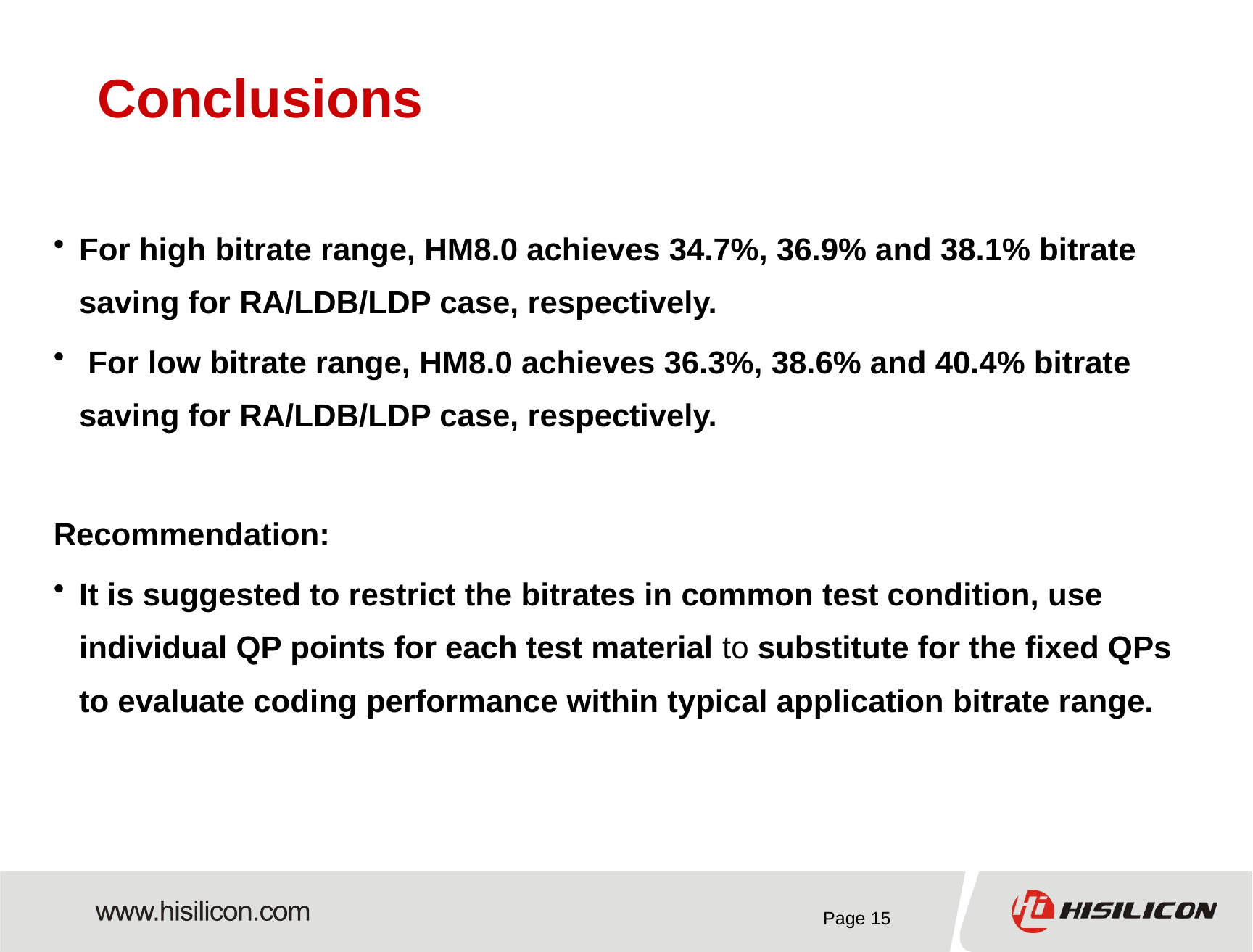

# Conclusions
For high bitrate range, HM8.0 achieves 34.7%, 36.9% and 38.1% bitrate saving for RA/LDB/LDP case, respectively.
 For low bitrate range, HM8.0 achieves 36.3%, 38.6% and 40.4% bitrate saving for RA/LDB/LDP case, respectively.

Recommendation:
It is suggested to restrict the bitrates in common test condition, use individual QP points for each test material to substitute for the fixed QPs to evaluate coding performance within typical application bitrate range.

Page 15